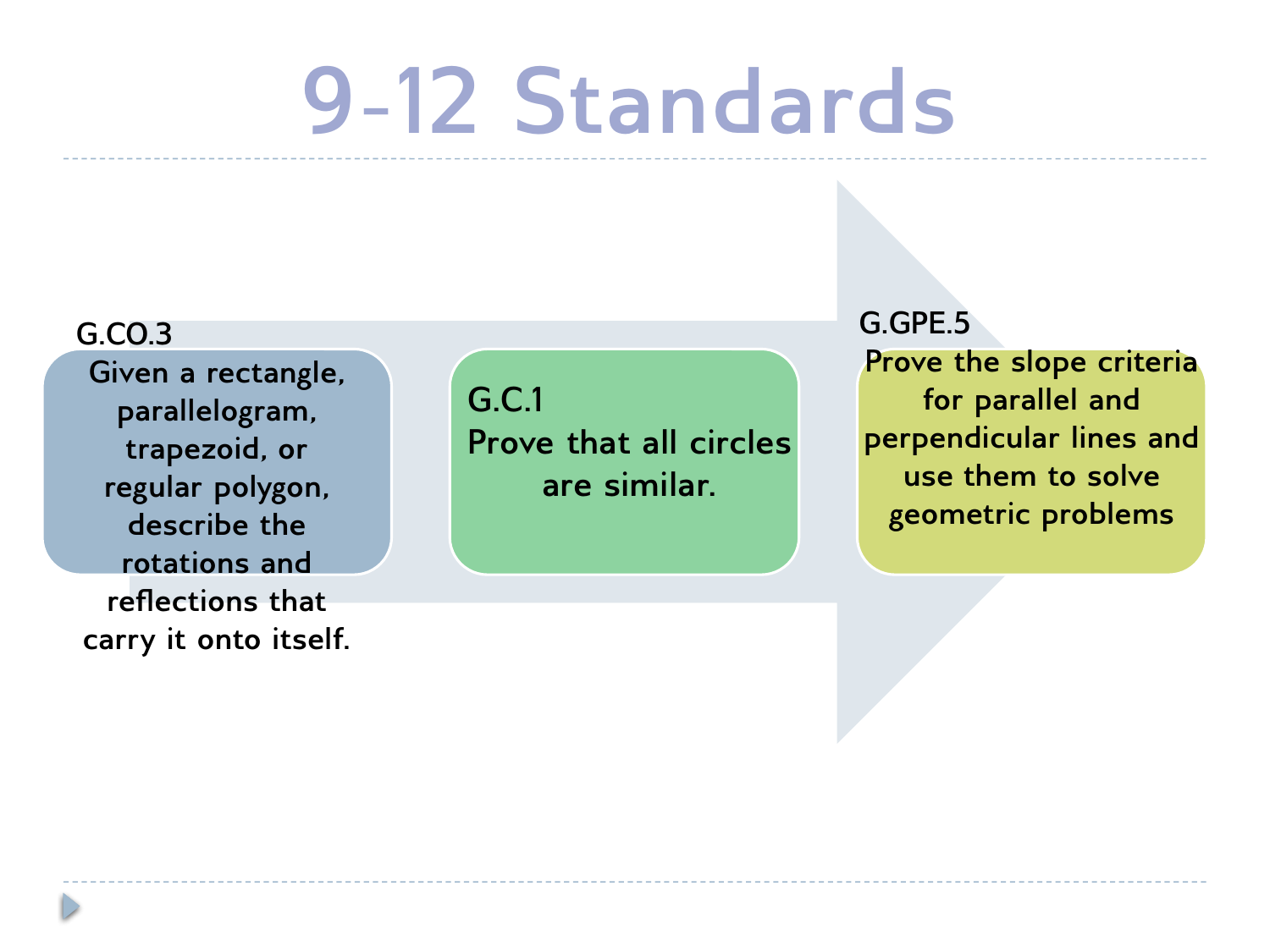

9-12 Standards

G.GPE.5
Prove the slope criteria for parallel and perpendicular lines and use them to solve geometric problems
G.CO.3
Given a rectangle, parallelogram, trapezoid, or regular polygon,
describe the rotations and reflections that carry it onto itself.
G.C.1
Prove that all circles are similar.